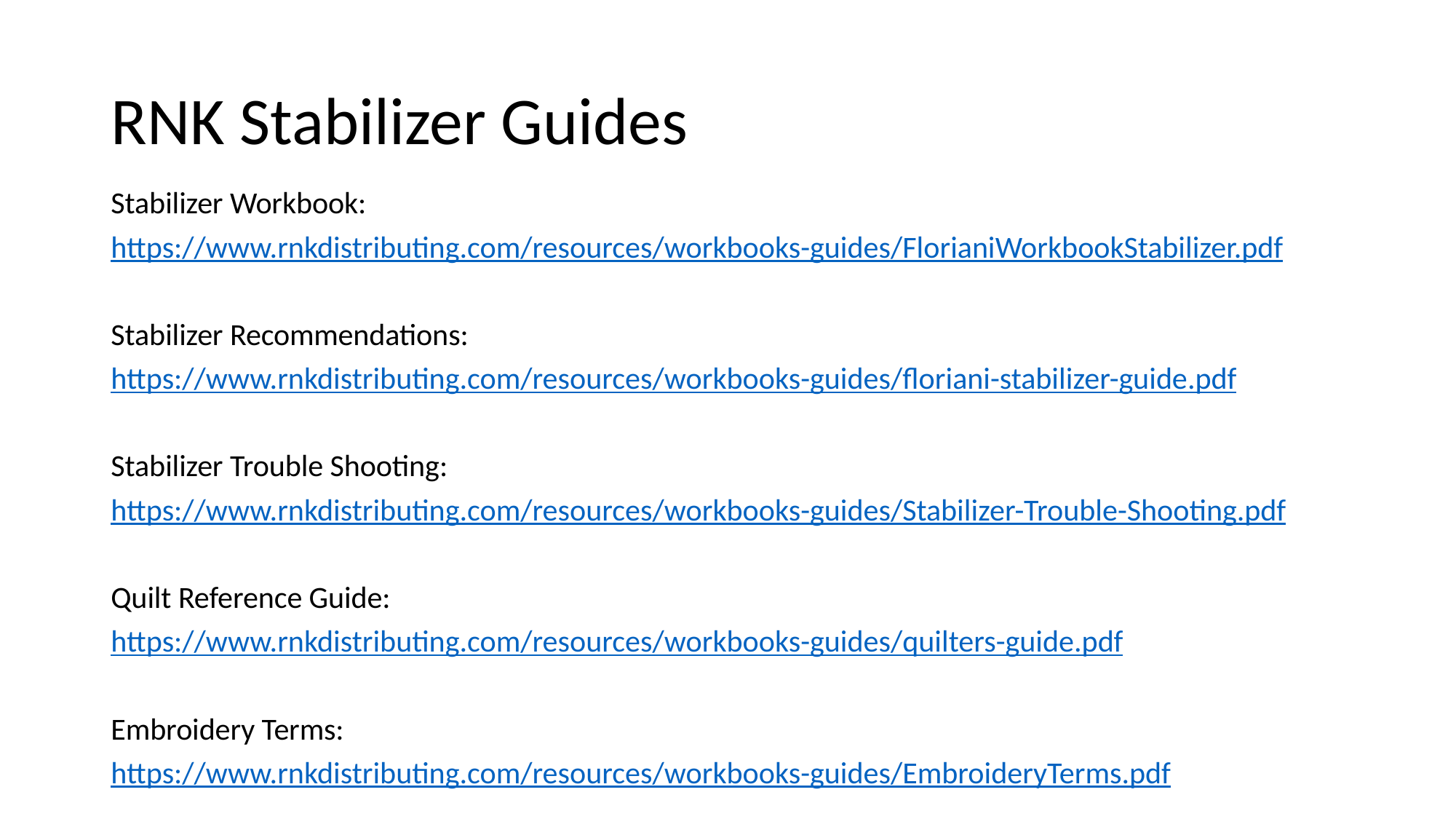

# RNK Stabilizer Guides
Stabilizer Workbook:
https://www.rnkdistributing.com/resources/workbooks-guides/FlorianiWorkbookStabilizer.pdf

Stabilizer Recommendations:
https://www.rnkdistributing.com/resources/workbooks-guides/floriani-stabilizer-guide.pdf

Stabilizer Trouble Shooting:
https://www.rnkdistributing.com/resources/workbooks-guides/Stabilizer-Trouble-Shooting.pdf

Quilt Reference Guide:
https://www.rnkdistributing.com/resources/workbooks-guides/quilters-guide.pdf

Embroidery Terms:
https://www.rnkdistributing.com/resources/workbooks-guides/EmbroideryTerms.pdf